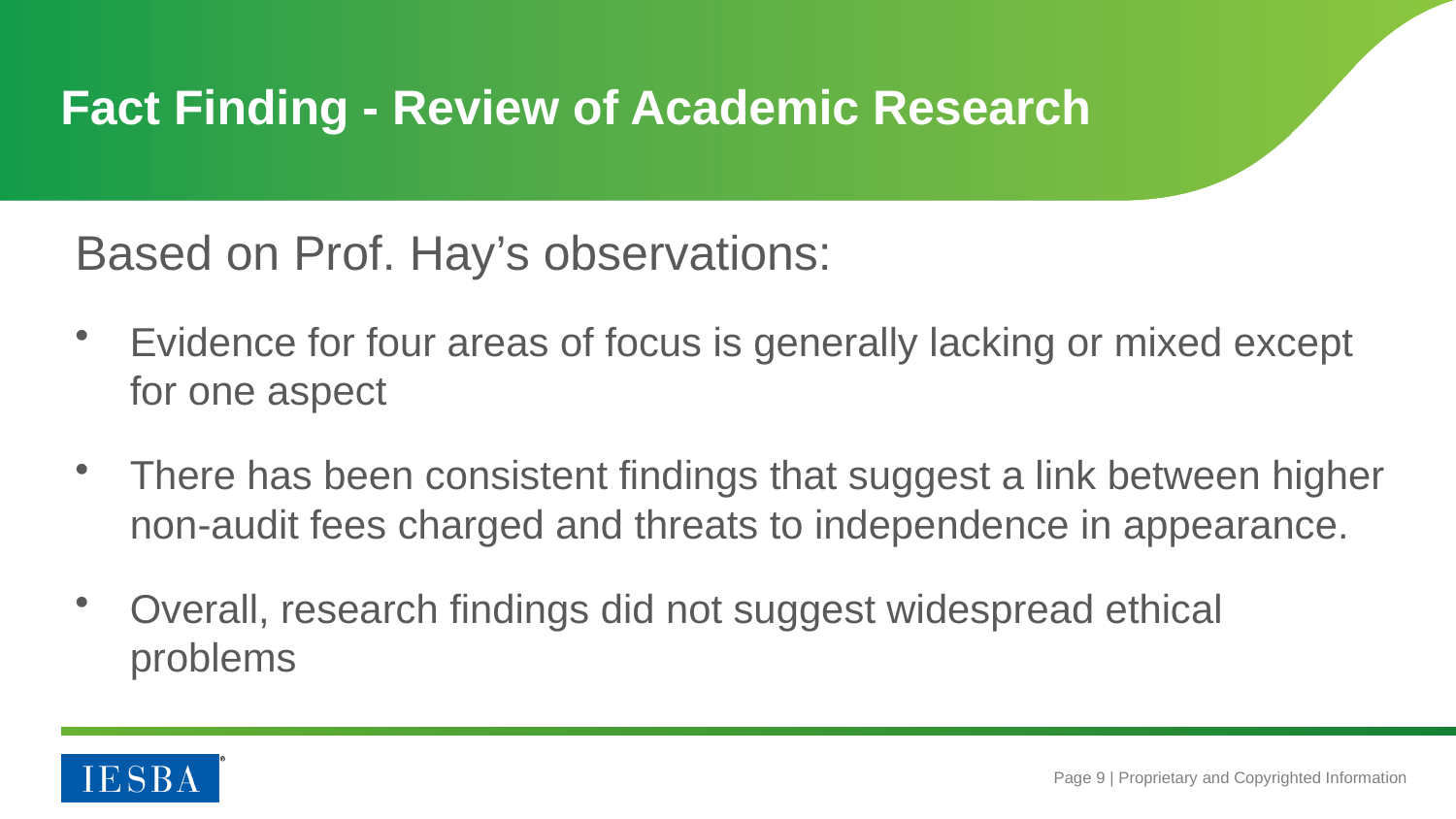

# Fact Finding - Review of Academic Research
Based on Prof. Hay’s observations:
Evidence for four areas of focus is generally lacking or mixed except for one aspect
There has been consistent findings that suggest a link between higher non-audit fees charged and threats to independence in appearance.
Overall, research findings did not suggest widespread ethical problems